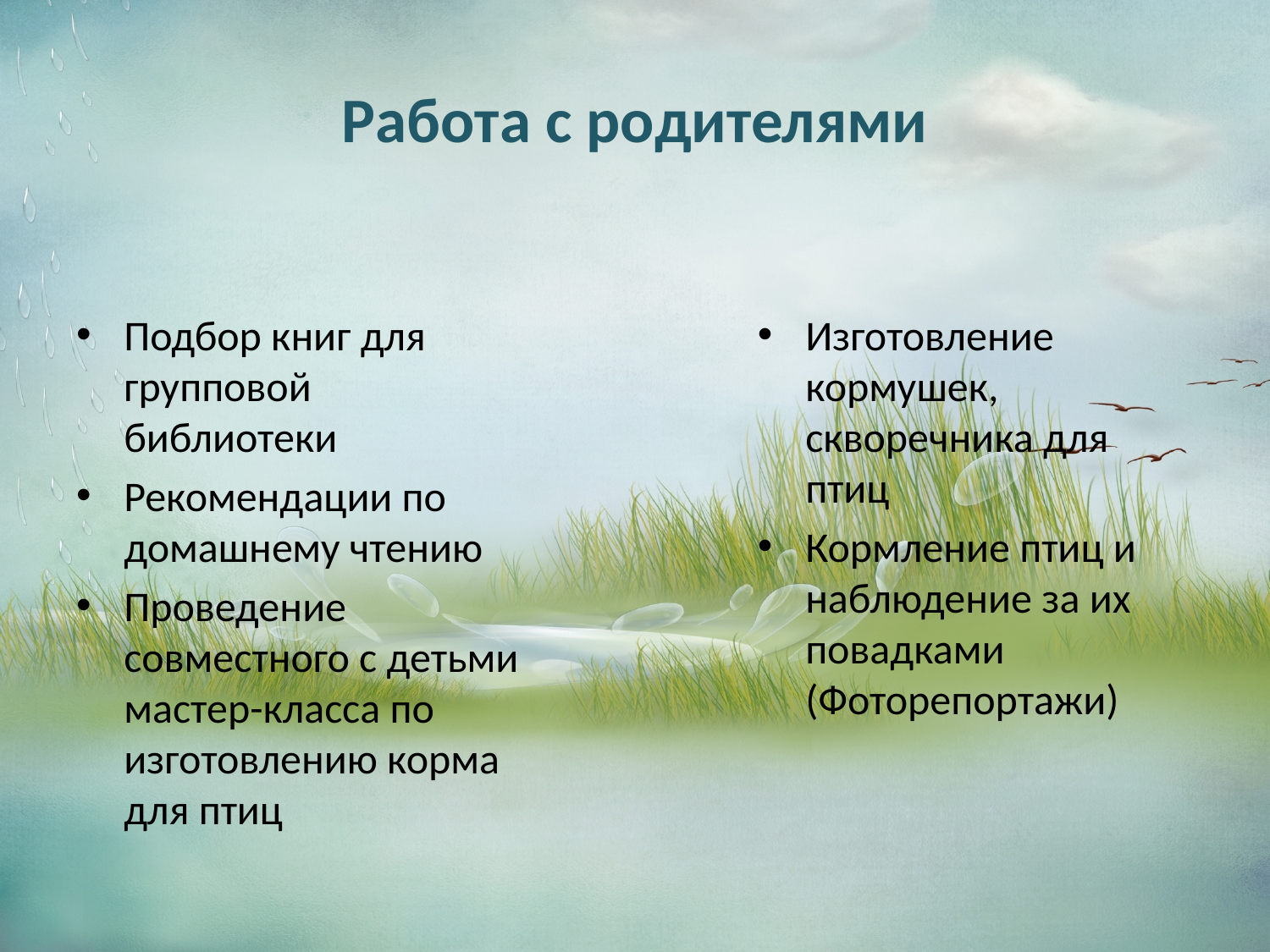

# Работа с родителями
Подбор книг для групповой библиотеки
Рекомендации по домашнему чтению
Проведение совместного с детьми мастер-класса по изготовлению корма для птиц
Изготовление кормушек, скворечника для птиц
Кормление птиц и наблюдение за их повадками (Фоторепортажи)